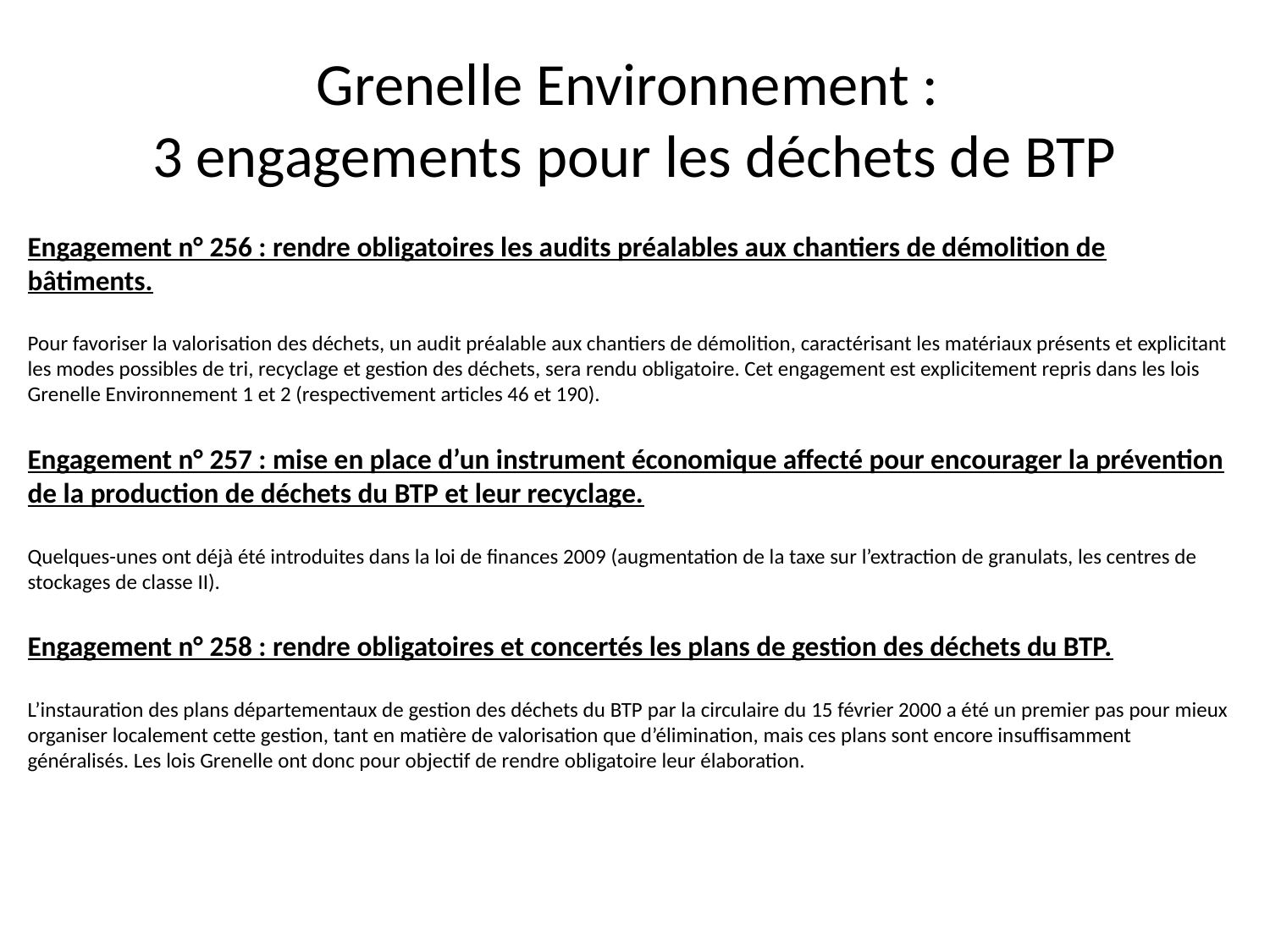

# Grenelle Environnement : 3 engagements pour les déchets de BTP
Engagement n° 256 : rendre obligatoires les audits préalables aux chantiers de démolition de bâtiments.

Pour favoriser la valorisation des déchets, un audit préalable aux chantiers de démolition, caractérisant les matériaux présents et explicitant les modes possibles de tri, recyclage et gestion des déchets, sera rendu obligatoire. Cet engagement est explicitement repris dans les lois Grenelle Environnement 1 et 2 (respectivement articles 46 et 190).

Engagement n° 257 : mise en place d’un instrument économique affecté pour encourager la prévention de la production de déchets du BTP et leur recyclage.

Quelques-unes ont déjà été introduites dans la loi de finances 2009 (augmentation de la taxe sur l’extraction de granulats, les centres de stockages de classe II).

Engagement n° 258 : rendre obligatoires et concertés les plans de gestion des déchets du BTP.

L’instauration des plans départementaux de gestion des déchets du BTP par la circulaire du 15 février 2000 a été un premier pas pour mieux organiser localement cette gestion, tant en matière de valorisation que d’élimination, mais ces plans sont encore insuffisamment généralisés. Les lois Grenelle ont donc pour objectif de rendre obligatoire leur élaboration.